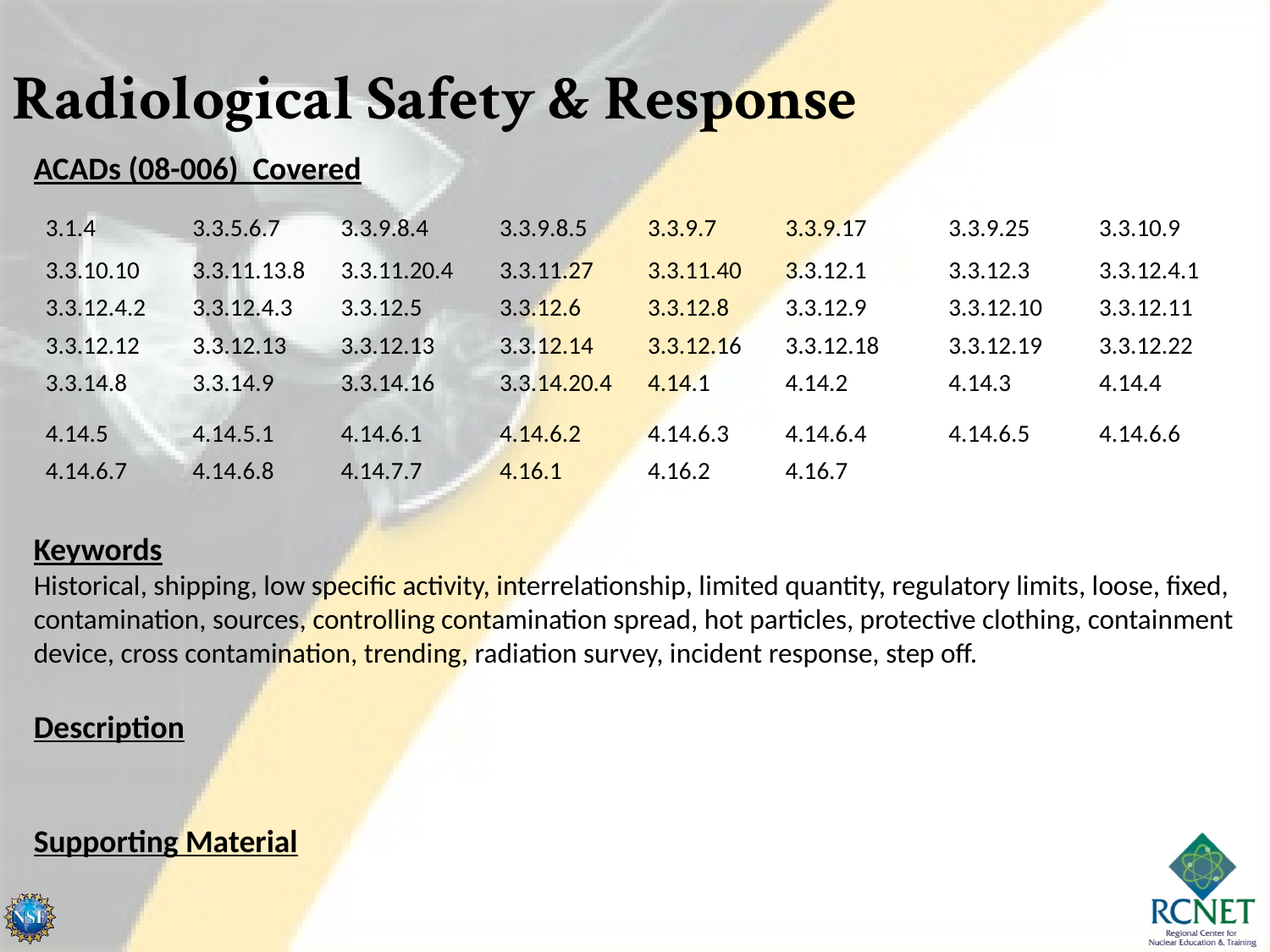

Radiological Safety & Response
ACADs (08-006)  Covered

Keywords
Historical, shipping, low specific activity, interrelationship, limited quantity, regulatory limits, loose, fixed, contamination, sources, controlling contamination spread, hot particles, protective clothing, containment device, cross contamination, trending, radiation survey, incident response, step off.

Description

Supporting Material

| 3.1.4 | 3.3.5.6.7 | 3.3.9.8.4 | 3.3.9.8.5 | 3.3.9.7 | 3.3.9.17 | 3.3.9.25 | 3.3.10.9 |
| --- | --- | --- | --- | --- | --- | --- | --- |
| 3.3.10.10 | 3.3.11.13.8 | 3.3.11.20.4 | 3.3.11.27 | 3.3.11.40 | 3.3.12.1 | 3.3.12.3 | 3.3.12.4.1 |
| 3.3.12.4.2 | 3.3.12.4.3 | 3.3.12.5 | 3.3.12.6 | 3.3.12.8 | 3.3.12.9 | 3.3.12.10 | 3.3.12.11 |
| 3.3.12.12 | 3.3.12.13 | 3.3.12.13 | 3.3.12.14 | 3.3.12.16 | 3.3.12.18 | 3.3.12.19 | 3.3.12.22 |
| 3.3.14.8 | 3.3.14.9 | 3.3.14.16 | 3.3.14.20.4 | 4.14.1 | 4.14.2 | 4.14.3 | 4.14.4 |
| 4.14.5 | 4.14.5.1 | 4.14.6.1 | 4.14.6.2 | 4.14.6.3 | 4.14.6.4 | 4.14.6.5 | 4.14.6.6 |
| 4.14.6.7 | 4.14.6.8 | 4.14.7.7 | 4.16.1 | 4.16.2 | 4.16.7 |  |  |
|  |  |  |  |  |  |  |  |